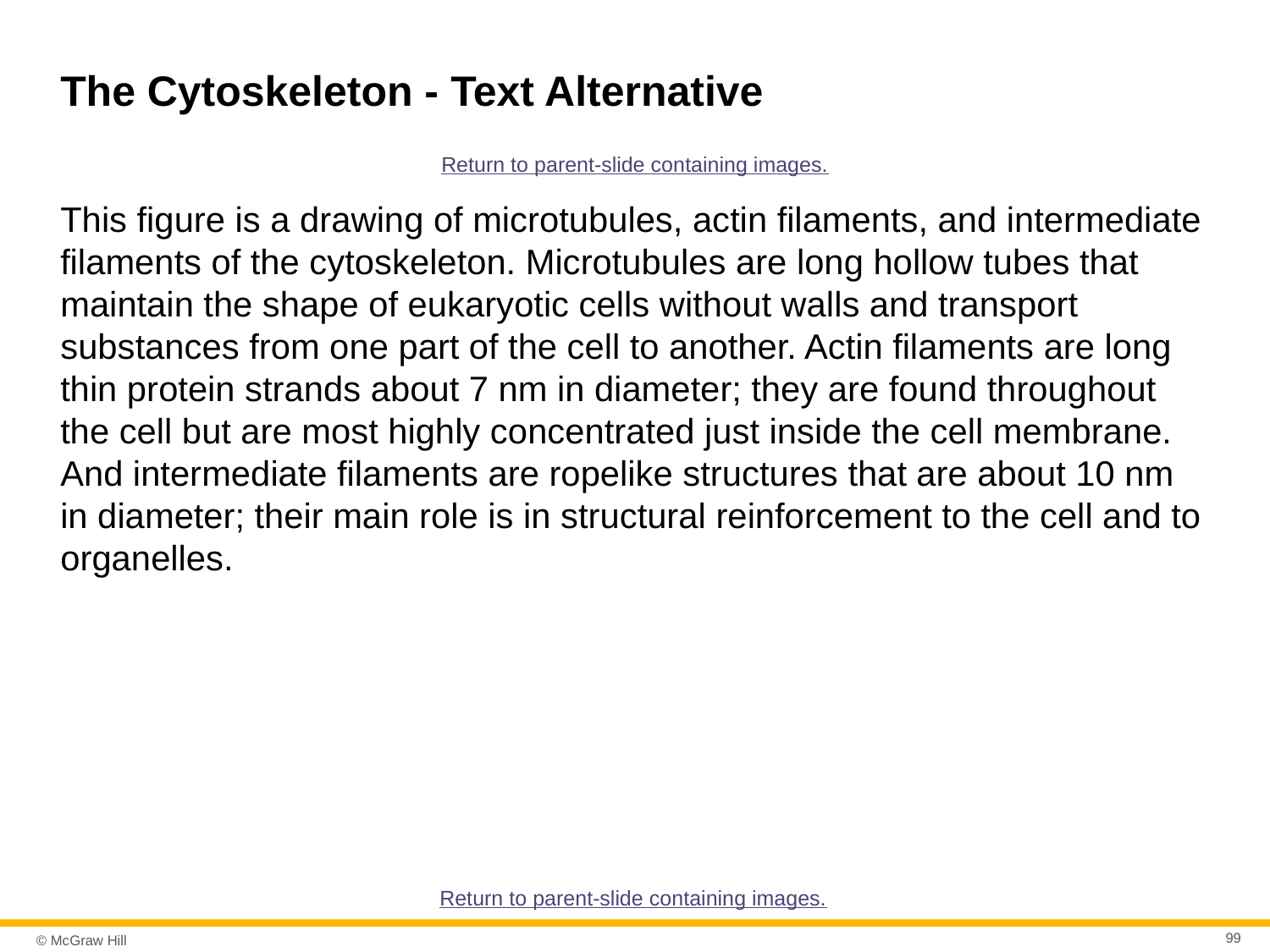

# The Cytoskeleton - Text Alternative
Return to parent-slide containing images.
This figure is a drawing of microtubules, actin filaments, and intermediate filaments of the cytoskeleton. Microtubules are long hollow tubes that maintain the shape of eukaryotic cells without walls and transport substances from one part of the cell to another. Actin filaments are long thin protein strands about 7 nm in diameter; they are found throughout the cell but are most highly concentrated just inside the cell membrane. And intermediate filaments are ropelike structures that are about 10 nm in diameter; their main role is in structural reinforcement to the cell and to organelles.
Return to parent-slide containing images.